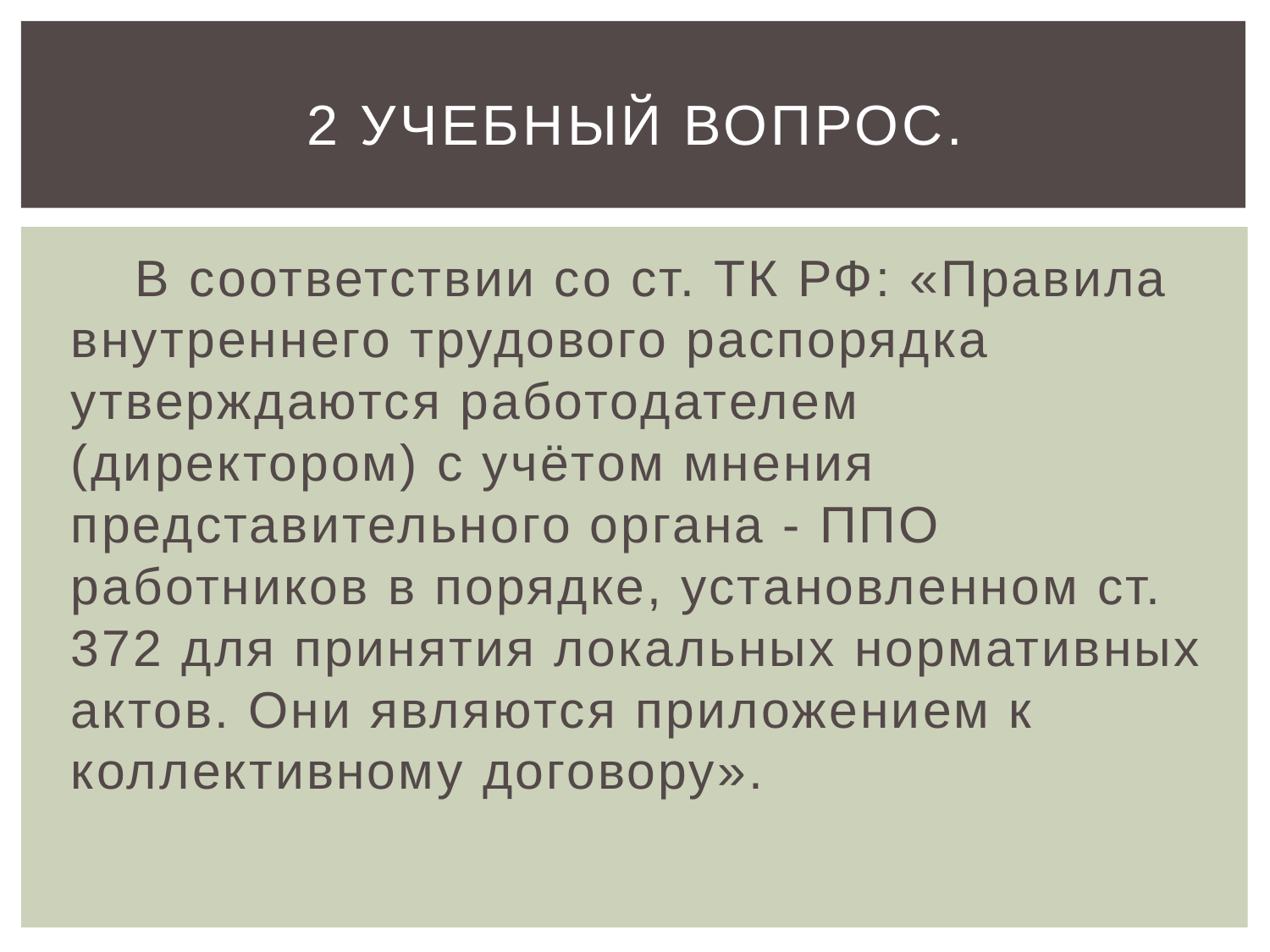

# 2 учебный вопрос.
      В соответствии со ст. ТК РФ: «Правила внутреннего трудового распорядка утверждаются работодателем (директором) с учётом мнения представительного органа - ППО работников в порядке, установленном ст. 372 для принятия локальных нормативных актов. Они являются приложением к коллективному договору».